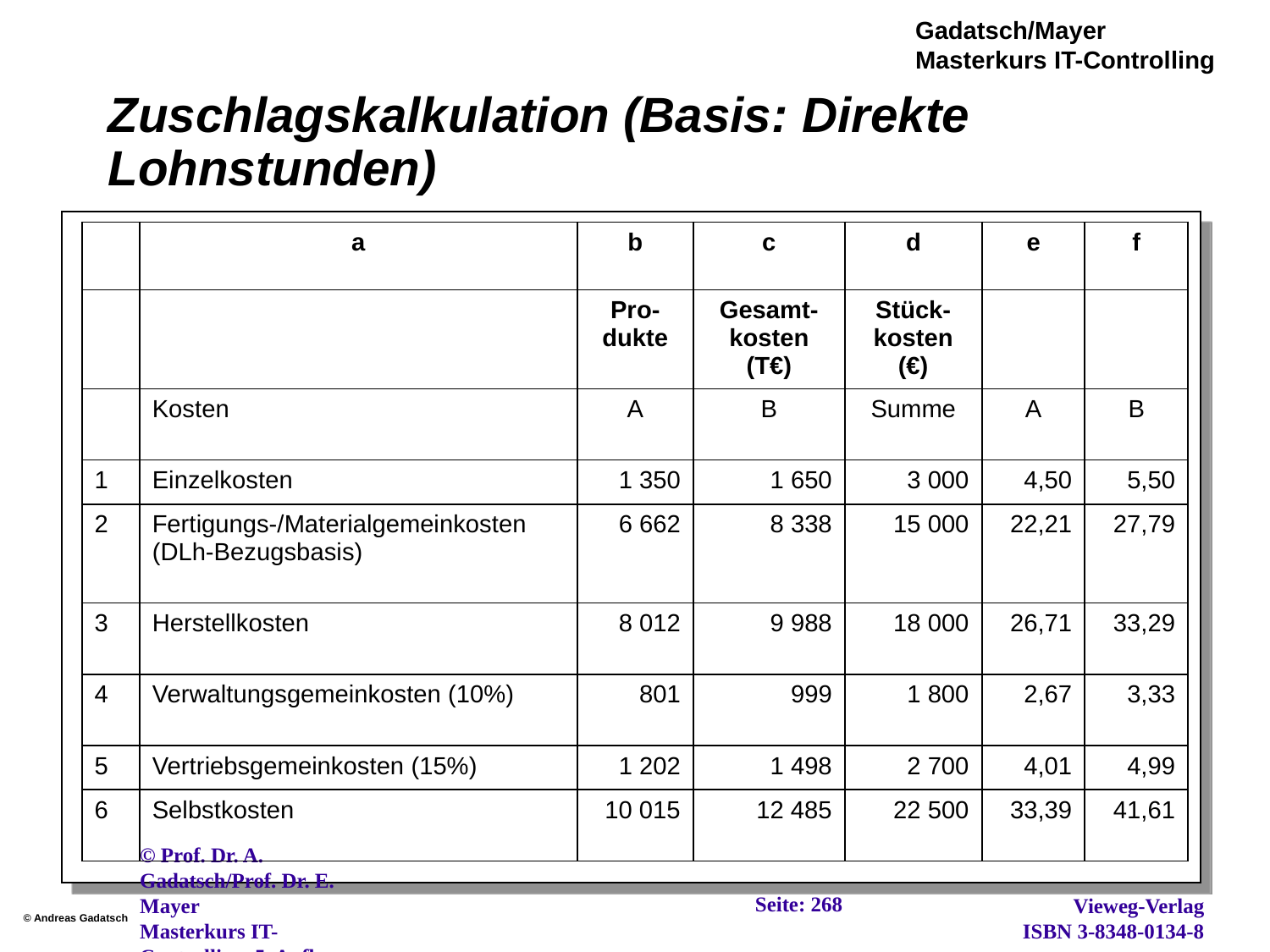

# Zuschlagskalkulation (Basis: Direkte Lohnstunden)
|  | a | b | c | d | e | f |
| --- | --- | --- | --- | --- | --- | --- |
|  |  | Pro-dukte | Gesamt-kosten (T€) | Stück-kosten (€) |  |  |
|  | Kosten | A | B | Summe | A | B |
| 1 | Einzelkosten | 1 350 | 1 650 | 3 000 | 4,50 | 5,50 |
| 2 | Fertigungs-/Materialgemeinkosten (DLh-Bezugsbasis) | 6 662 | 8 338 | 15 000 | 22,21 | 27,79 |
| 3 | Herstellkosten | 8 012 | 9 988 | 18 000 | 26,71 | 33,29 |
| 4 | Verwaltungsgemeinkosten (10%) | 801 | 999 | 1 800 | 2,67 | 3,33 |
| 5 | Vertriebsgemeinkosten (15%) | 1 202 | 1 498 | 2 700 | 4,01 | 4,99 |
| 6 | Selbstkosten | 10 015 | 12 485 | 22 500 | 33,39 | 41,61 |

Seite: 268

© Prof. Dr. A. Gadatsch/Prof. Dr. E. Mayer
Masterkurs IT-Controlling, 5. Aufl., Wiesbaden, 2012